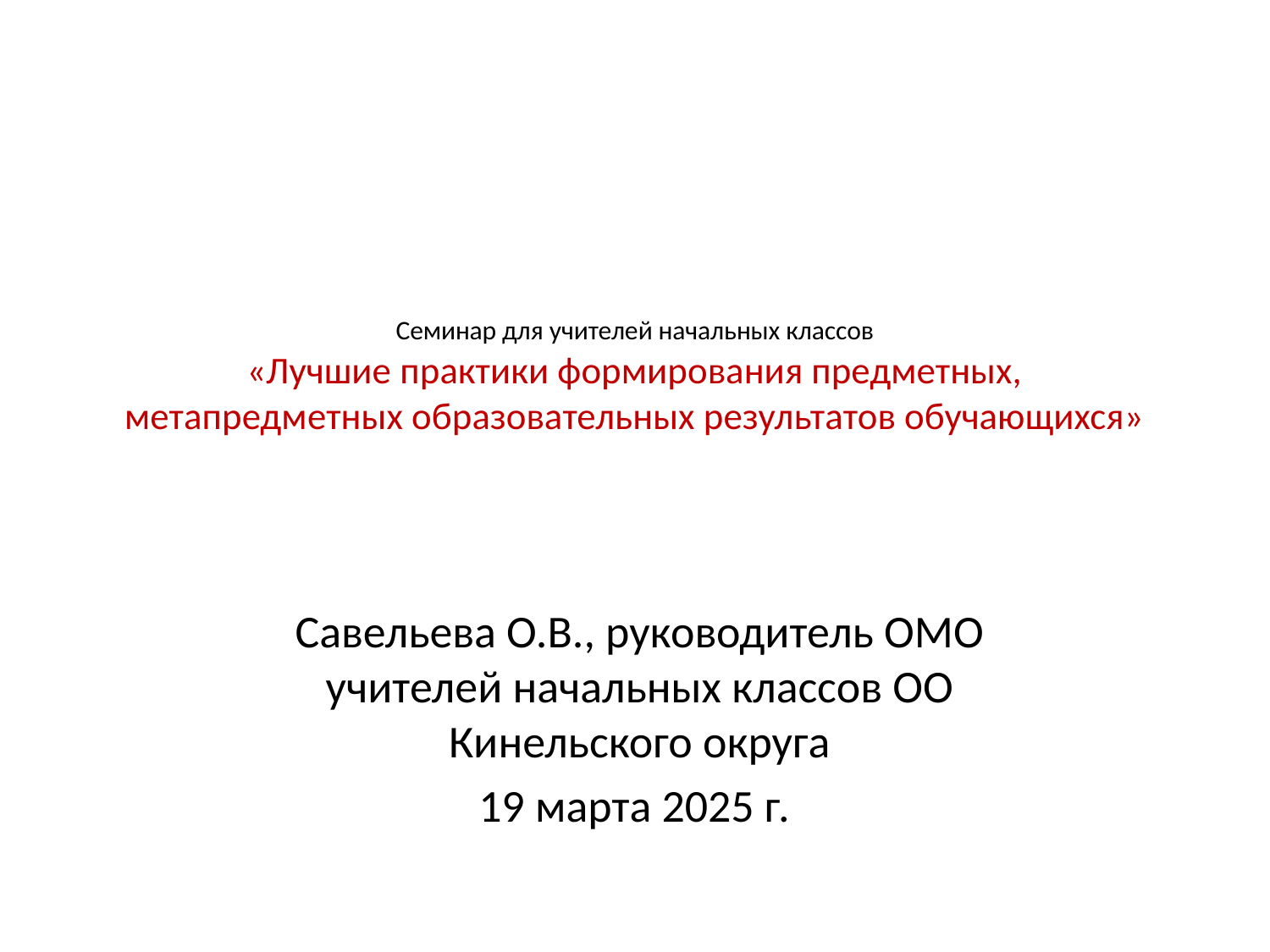

# Семинар для учителей начальных классов «Лучшие практики формирования предметных, метапредметных образовательных результатов обучающихся»
Савельева О.В., руководитель ОМО учителей начальных классов ОО Кинельского округа
19 марта 2025 г.